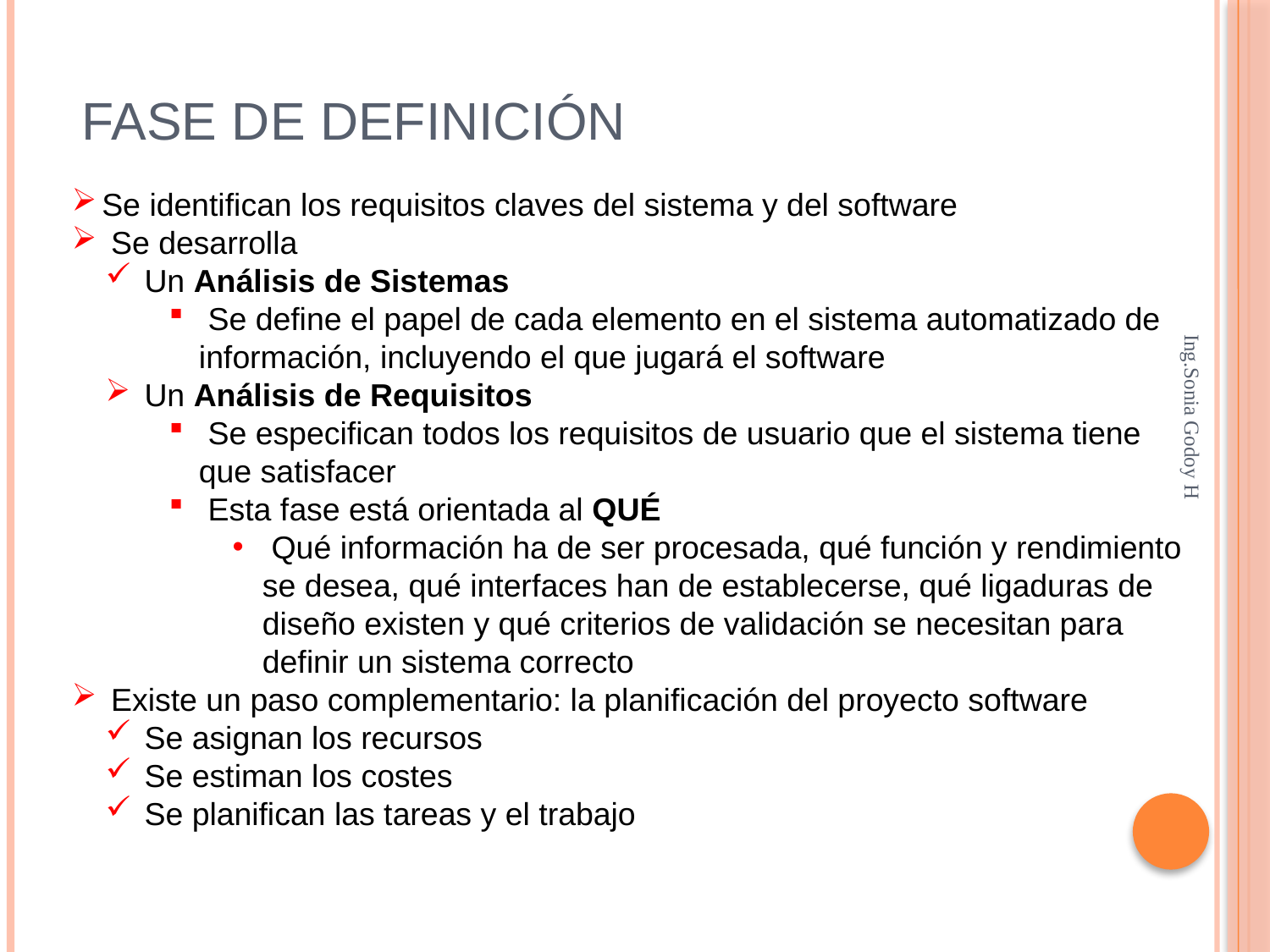

# Fase de definición
Se identifican los requisitos claves del sistema y del software
 Se desarrolla
 Un Análisis de Sistemas
 Se define el papel de cada elemento en el sistema automatizado de información, incluyendo el que jugará el software
 Un Análisis de Requisitos
 Se especifican todos los requisitos de usuario que el sistema tiene que satisfacer
 Esta fase está orientada al QUÉ
 Qué información ha de ser procesada, qué función y rendimiento se desea, qué interfaces han de establecerse, qué ligaduras de diseño existen y qué criterios de validación se necesitan para definir un sistema correcto
 Existe un paso complementario: la planificación del proyecto software
 Se asignan los recursos
 Se estiman los costes
 Se planifican las tareas y el trabajo
Ing.Sonia Godoy H